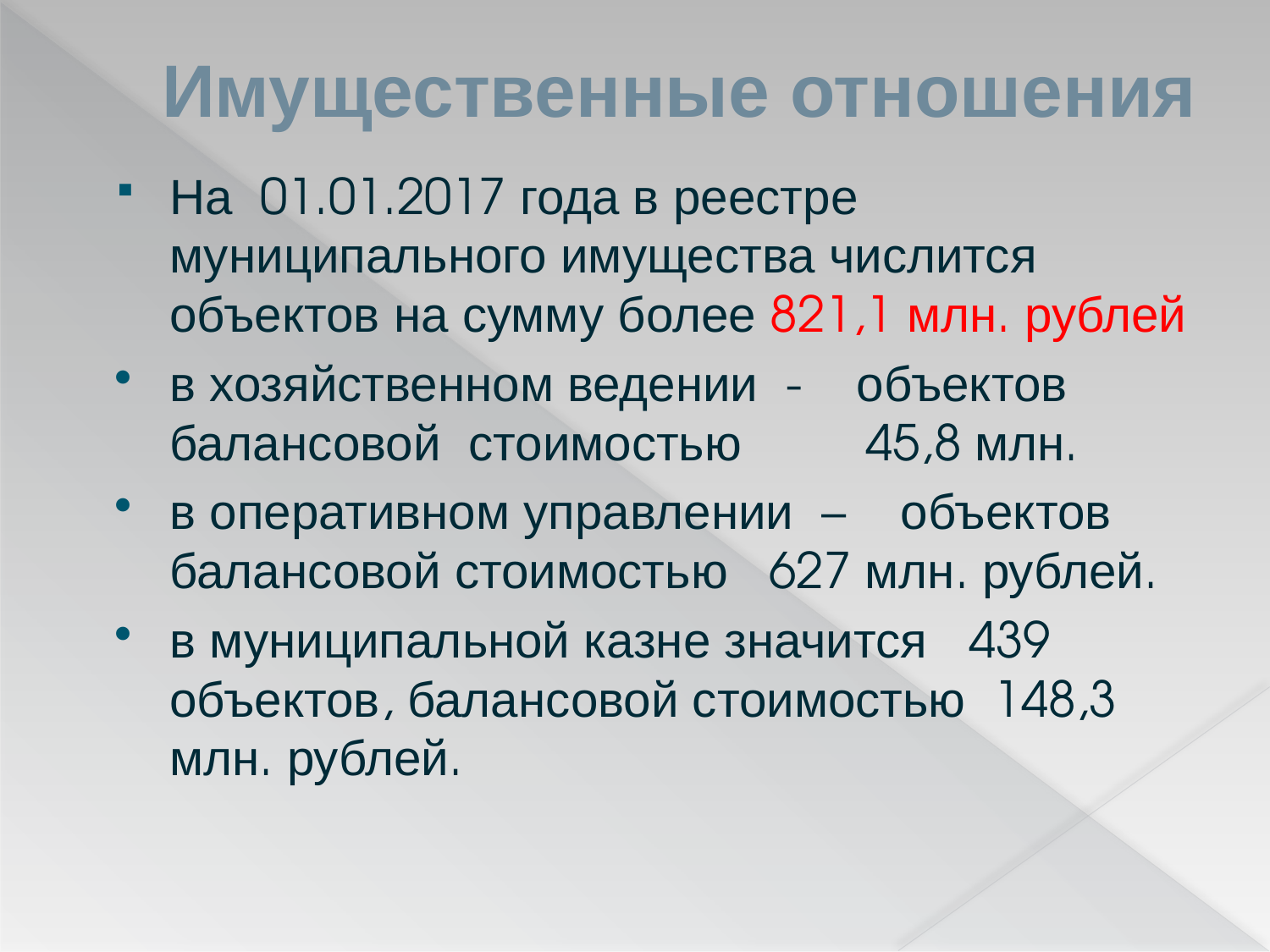

# Имущественные отношения
На  01.01.2017 года в реестре муниципального имущества числится объектов на сумму более 821,1 млн. рублей
в хозяйственном ведении  -    объектов  балансовой  стоимостью         45,8 млн.
в оперативном управлении  –    объектов балансовой стоимостью   627 млн. рублей.
в муниципальной казне значится   439  объектов, балансовой стоимостью  148,3 млн. рублей.